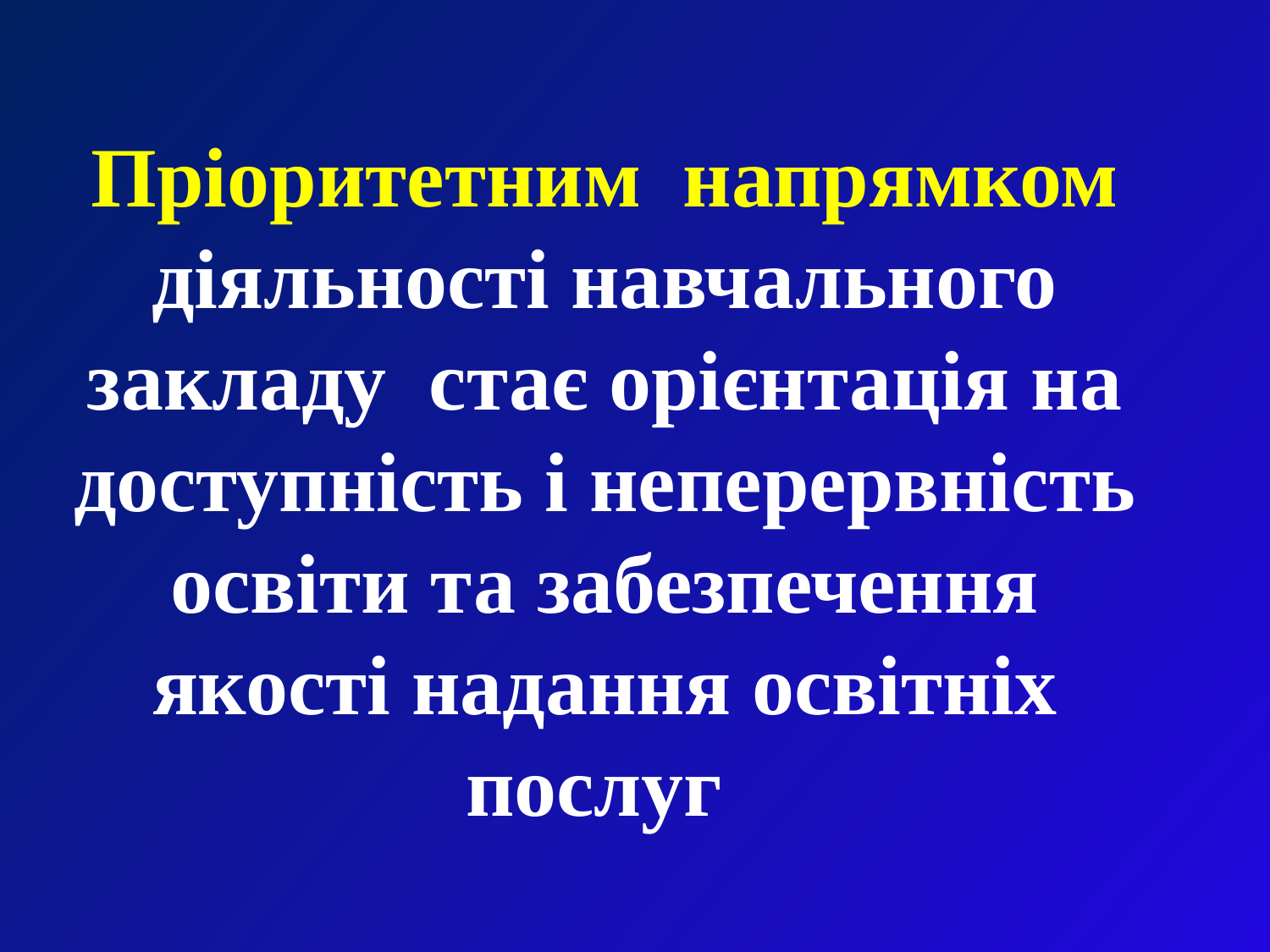

Пріоритетним  напрямком діяльності навчального закладу  стає орієнтація на доступність і неперервність освіти та забезпечення якості надання освітніх послуг